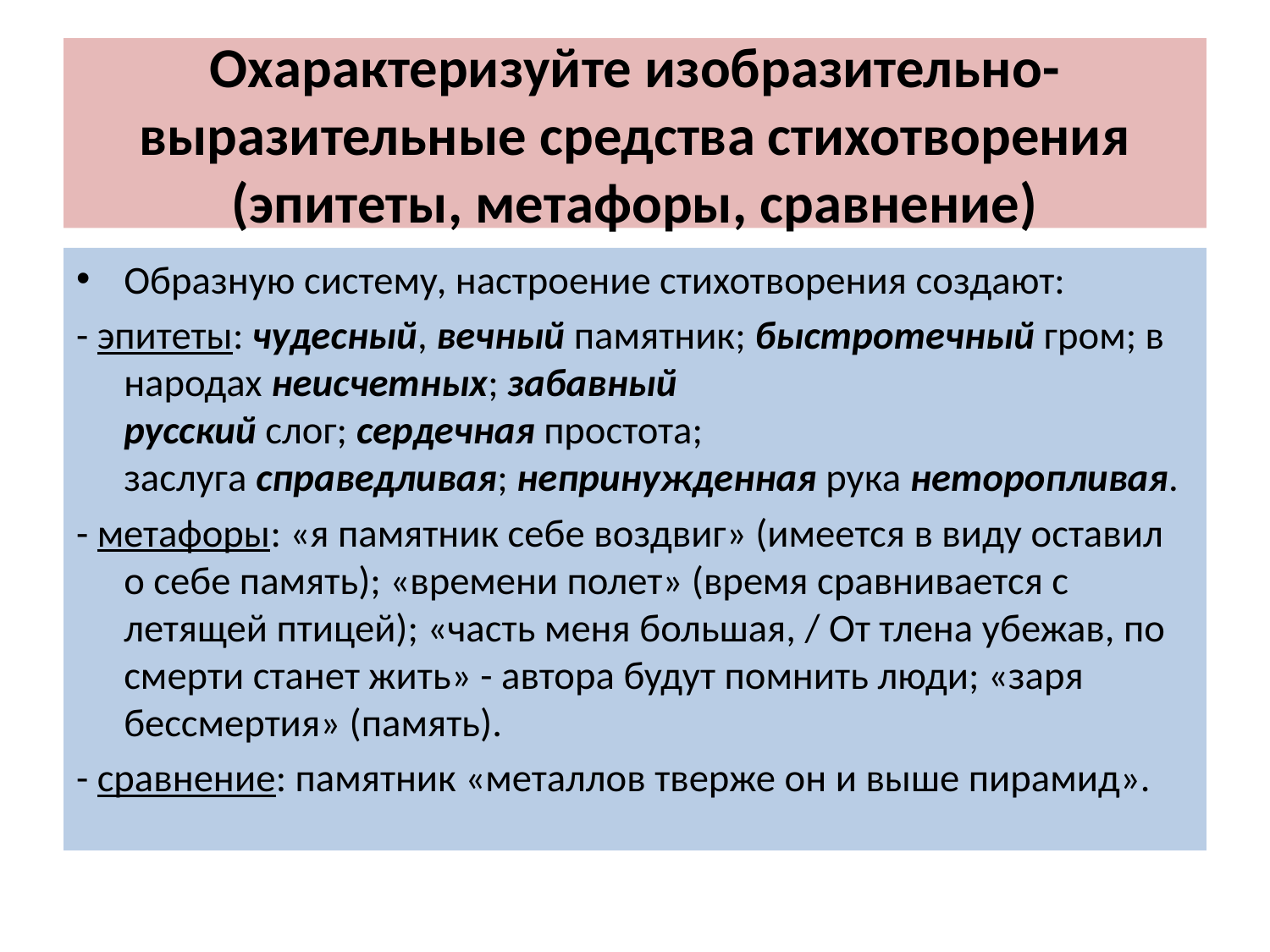

# Охарактеризуйте изобразительно-выразительные средства стихотворения (эпитеты, метафоры, сравнение)
Образную систему, настроение стихотворения создают:
- эпитеты: чудесный, вечный памятник; быстротечный гром; в народах неисчетных; забавный русский слог; сердечная простота; заслуга справедливая; непринужденная рука неторопливая.
- метафоры: «я памятник себе воздвиг» (имеется в виду оставил о себе память); «времени полет» (время сравнивается с летящей птицей); «часть меня большая, / От тлена убежав, по смерти станет жить» - автора будут помнить люди; «заря бессмертия» (память).
- сравнение: памятник «металлов тверже он и выше пирамид».